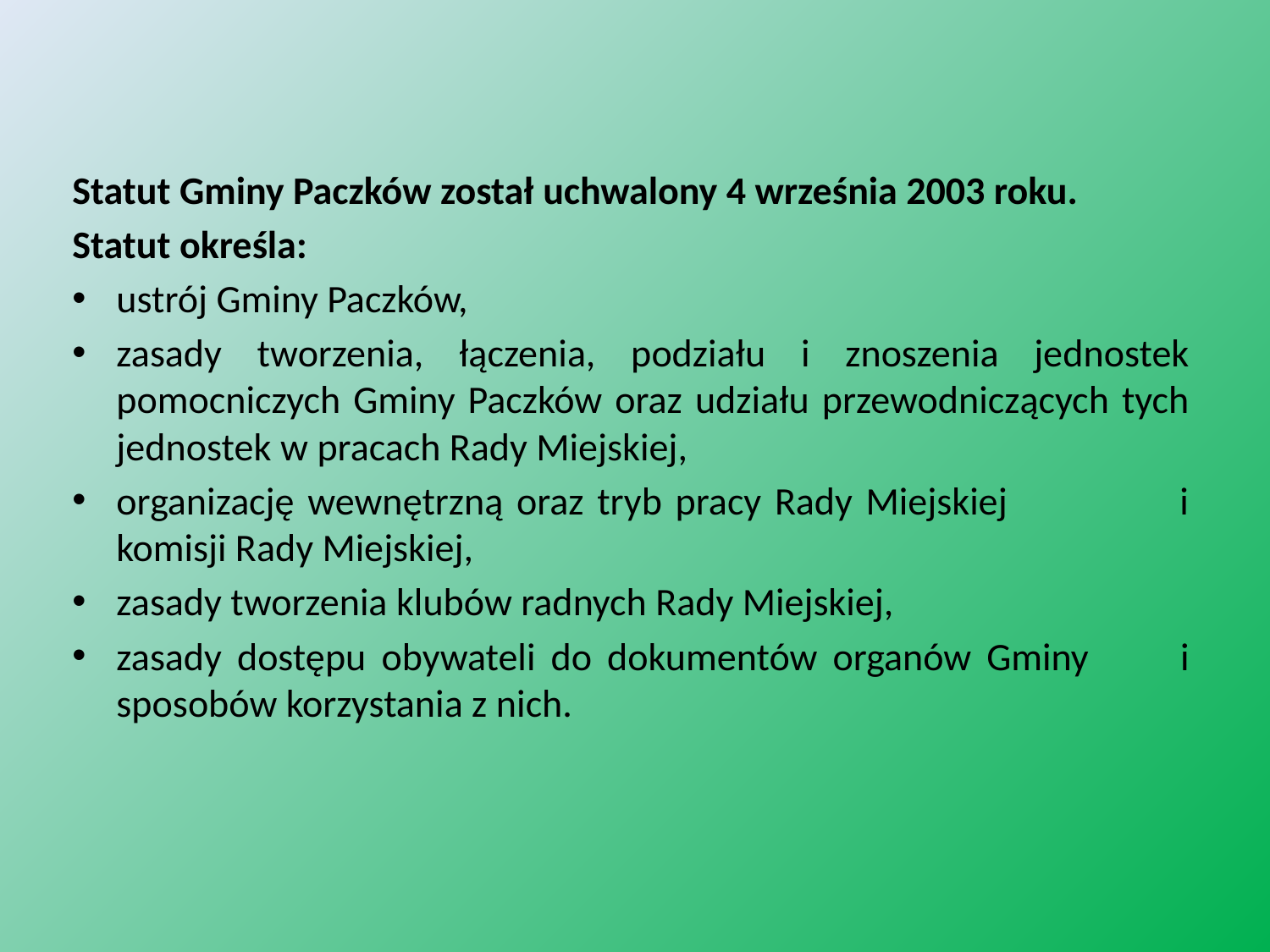

Statut Gminy Paczków został uchwalony 4 września 2003 roku.
Statut określa:
ustrój Gminy Paczków,
zasady tworzenia, łączenia, podziału i znoszenia jednostek pomocniczych Gminy Paczków oraz udziału przewodniczących tych jednostek w pracach Rady Miejskiej,
organizację wewnętrzną oraz tryb pracy Rady Miejskiej             i komisji Rady Miejskiej,
zasady tworzenia klubów radnych Rady Miejskiej,
zasady dostępu obywateli do dokumentów organów Gminy      i sposobów korzystania z nich.